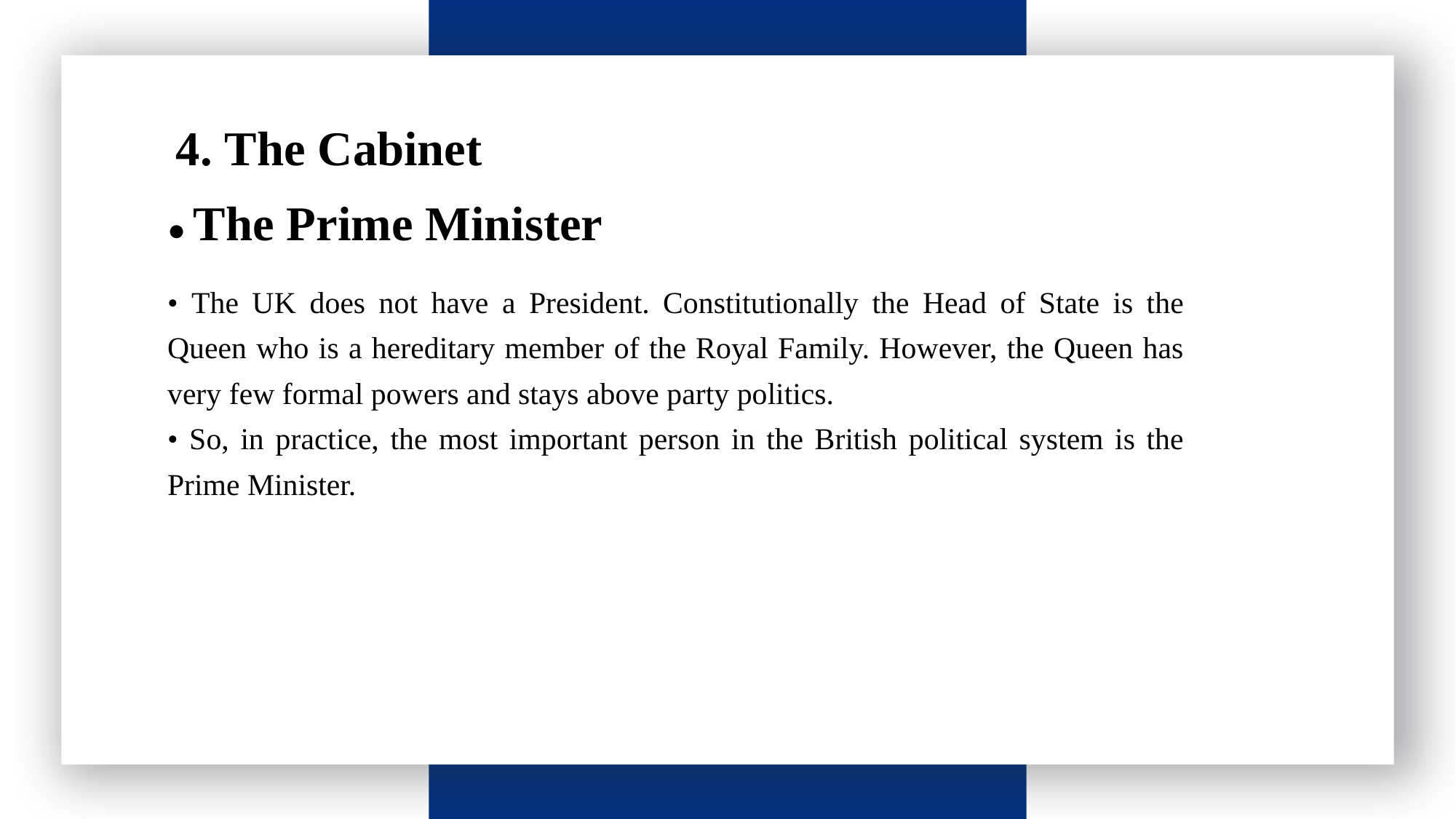

4. The Cabinet
● The Prime Minister
• The UK does not have a President. Constitutionally the Head of State is the Queen who is a hereditary member of the Royal Family. However, the Queen has very few formal powers and stays above party politics.
• So, in practice, the most important person in the British political system is the Prime Minister.